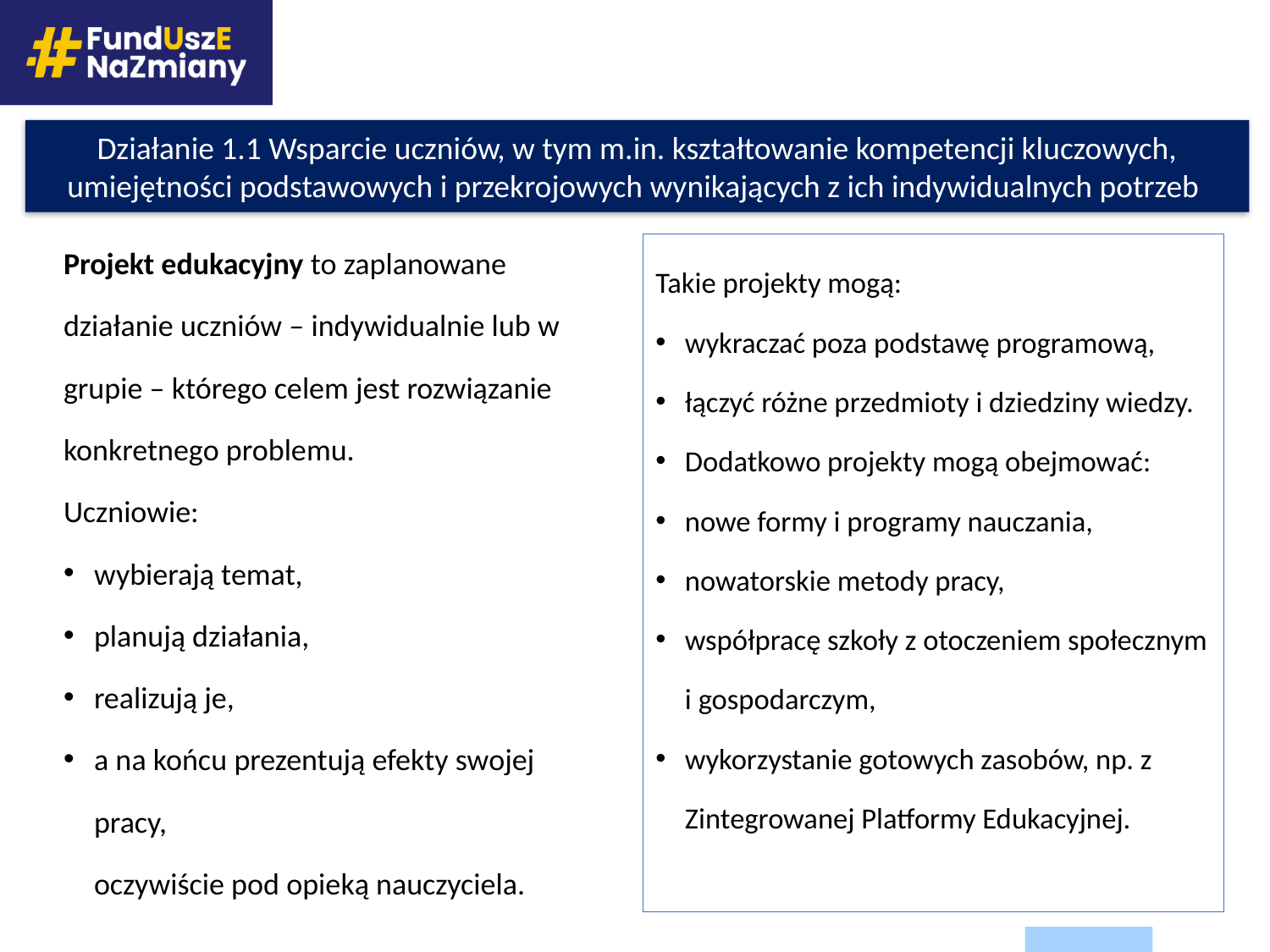

Działanie 1.1 Wsparcie uczniów, w tym m.in. kształtowanie kompetencji kluczowych, umiejętności podstawowych i przekrojowych wynikających z ich indywidualnych potrzeb
Projekt edukacyjny to zaplanowane działanie uczniów – indywidualnie lub w grupie – którego celem jest rozwiązanie konkretnego problemu.
Uczniowie:
wybierają temat,
planują działania,
realizują je,
a na końcu prezentują efekty swojej pracy,
oczywiście pod opieką nauczyciela.

Takie projekty mogą:
wykraczać poza podstawę programową,
łączyć różne przedmioty i dziedziny wiedzy.
Dodatkowo projekty mogą obejmować:
nowe formy i programy nauczania,
nowatorskie metody pracy,
współpracę szkoły z otoczeniem społecznym i gospodarczym,
wykorzystanie gotowych zasobów, np. z Zintegrowanej Platformy Edukacyjnej.